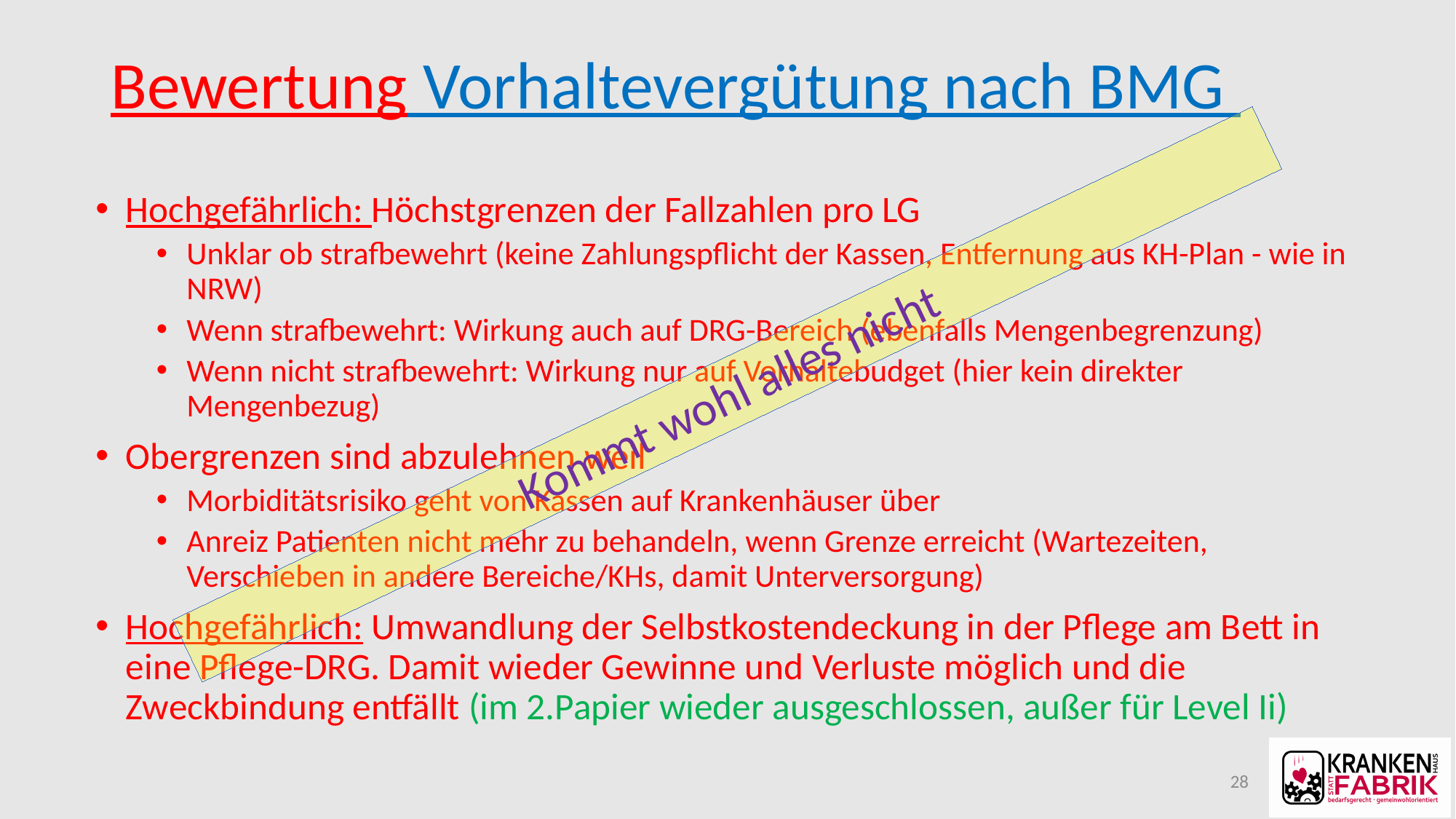

# Bewertung Vorhaltevergütung nach BMG
Hochgefährlich: Höchstgrenzen der Fallzahlen pro LG
Unklar ob strafbewehrt (keine Zahlungspflicht der Kassen, Entfernung aus KH-Plan - wie in NRW)
Wenn strafbewehrt: Wirkung auch auf DRG-Bereich (ebenfalls Mengenbegrenzung)
Wenn nicht strafbewehrt: Wirkung nur auf Vorhaltebudget (hier kein direkter Mengenbezug)
Obergrenzen sind abzulehnen weil
Morbiditätsrisiko geht von Kassen auf Krankenhäuser über
Anreiz Patienten nicht mehr zu behandeln, wenn Grenze erreicht (Wartezeiten, Verschieben in andere Bereiche/KHs, damit Unterversorgung)
Hochgefährlich: Umwandlung der Selbstkostendeckung in der Pflege am Bett in eine Pflege-DRG. Damit wieder Gewinne und Verluste möglich und die Zweckbindung entfällt (im 2.Papier wieder ausgeschlossen, außer für Level Ii)
Kommt wohl alles nicht
28